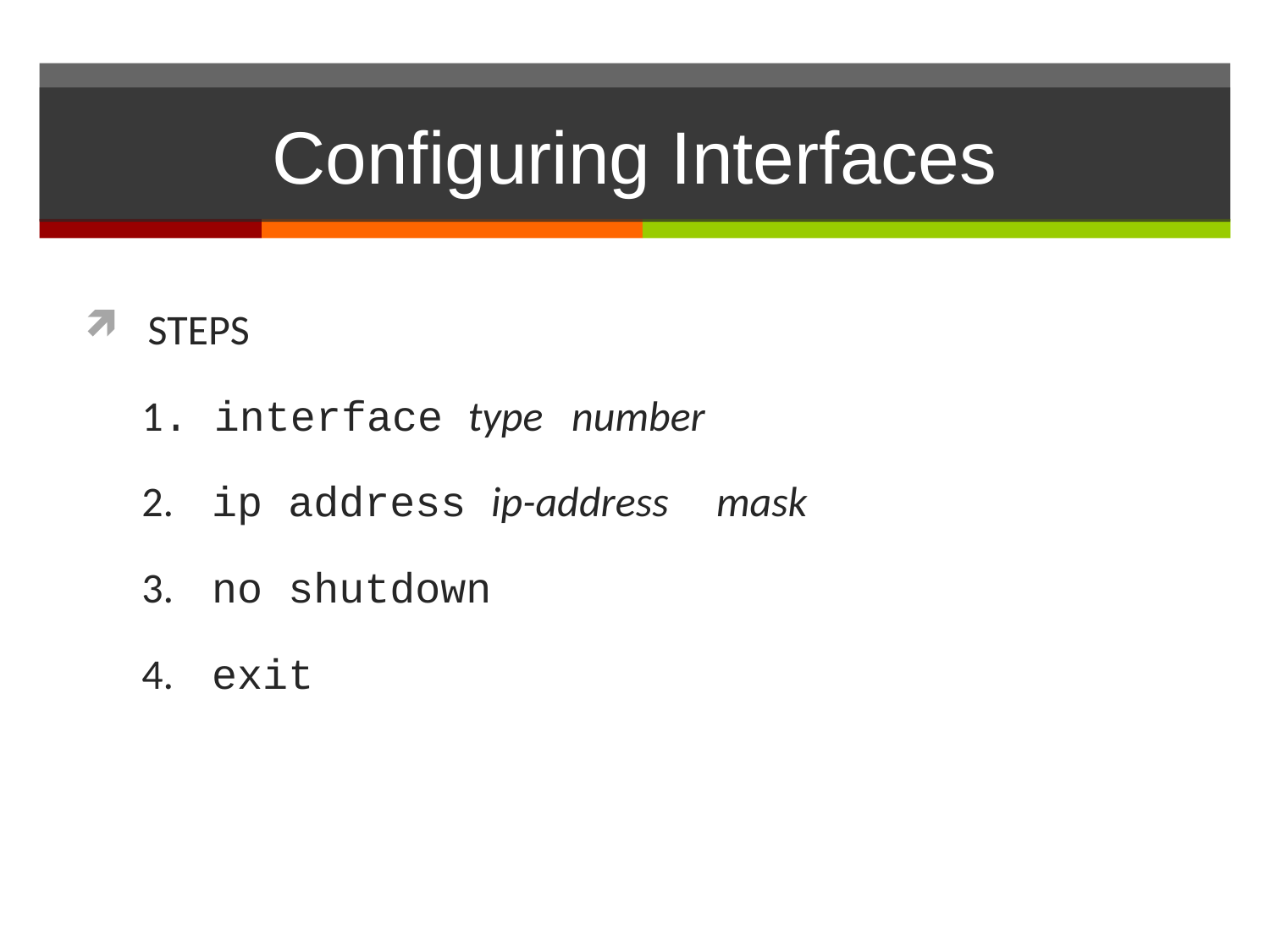

# Configuring Interfaces
STEPS
      1. interface type   number
      2.    ip address ip-address     mask
      3.    no shutdown
      4.    exit